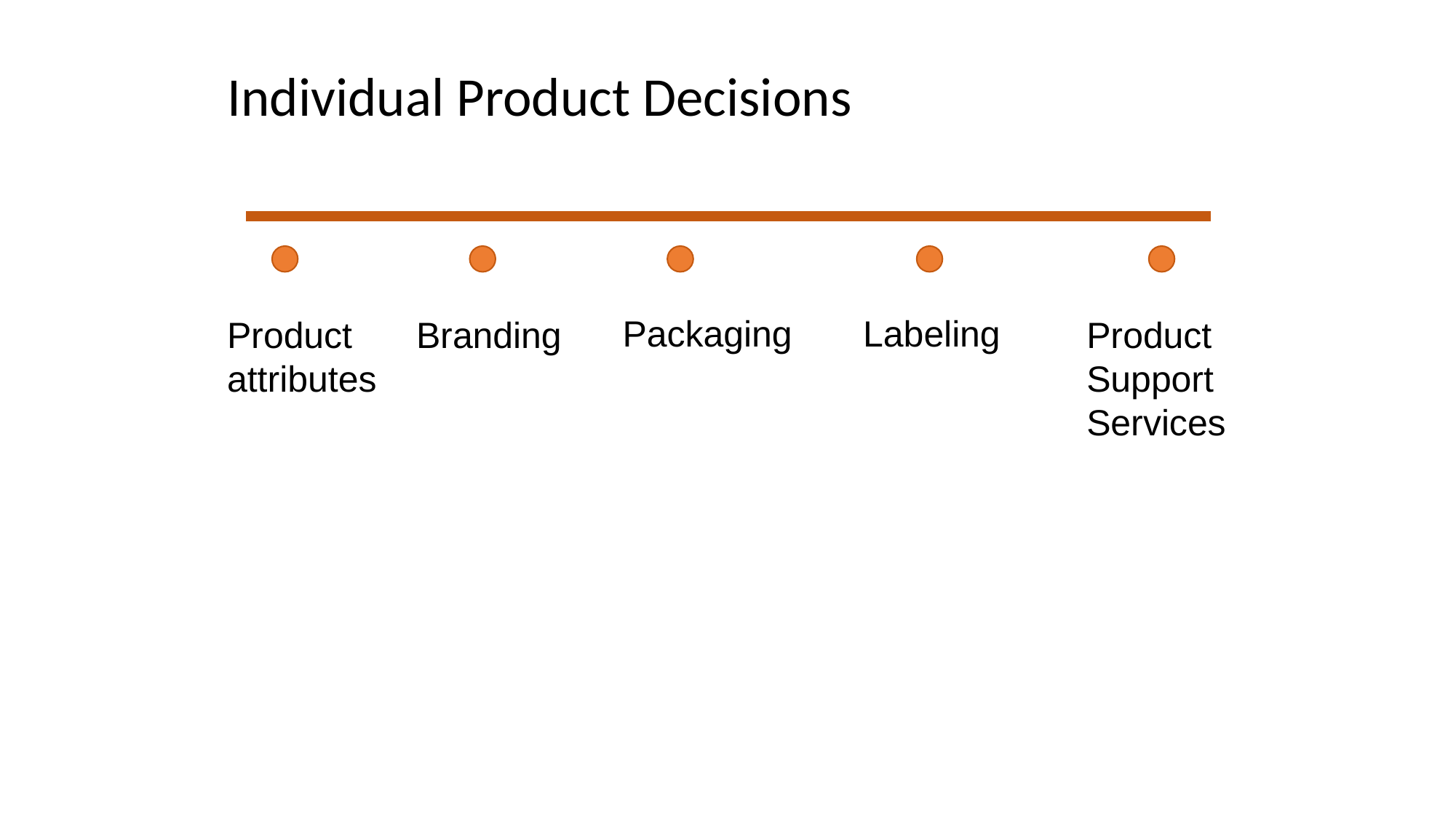

# Individual Product Decisions

Packaging
Labeling
Product Support Services
Product attributes
Branding